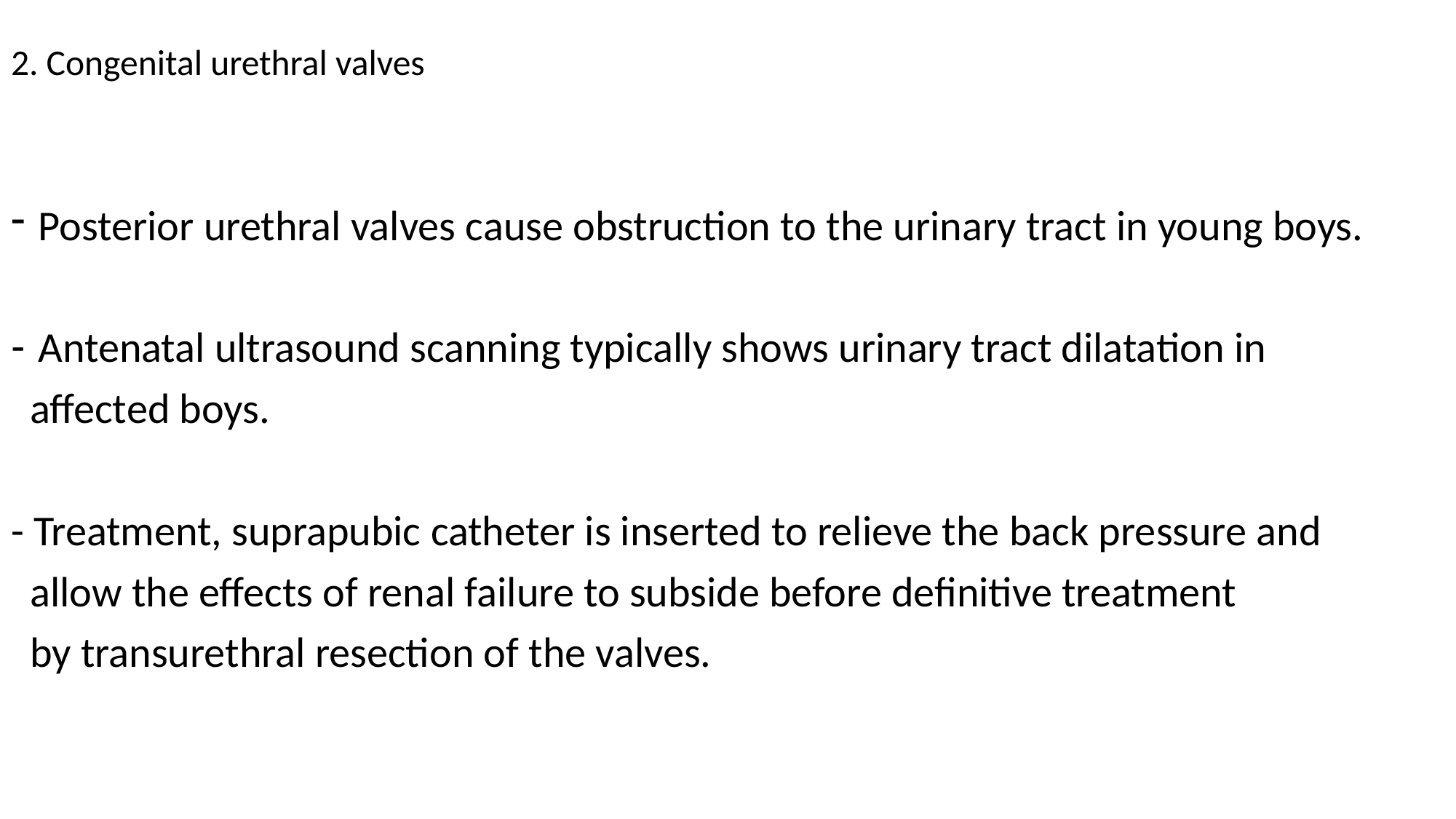

# 2. Congenital urethral valves

Posterior urethral valves cause obstruction to the urinary tract in young boys.

Antenatal ultrasound scanning typically shows urinary tract dilatation in
  affected boys.

- Treatment, suprapubic catheter is inserted to relieve the back pressure and
  allow the effects of renal failure to subside before definitive treatment
  by transurethral resection of the valves.